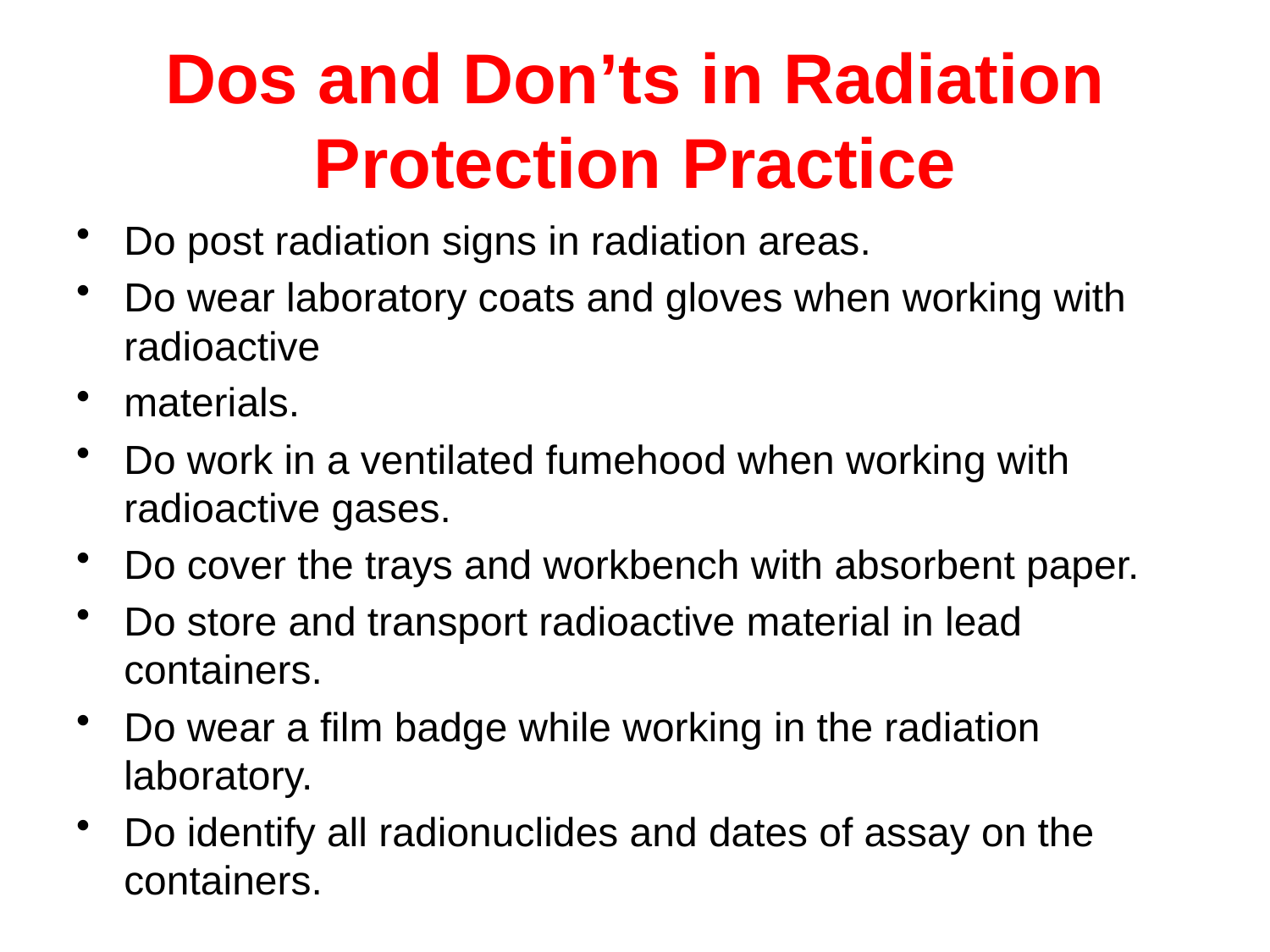

# Dos and Don’ts in Radiation Protection Practice
Do post radiation signs in radiation areas.
Do wear laboratory coats and gloves when working with radioactive
materials.
Do work in a ventilated fumehood when working with radioactive gases.
Do cover the trays and workbench with absorbent paper.
Do store and transport radioactive material in lead containers.
Do wear a film badge while working in the radiation laboratory.
Do identify all radionuclides and dates of assay on the containers.